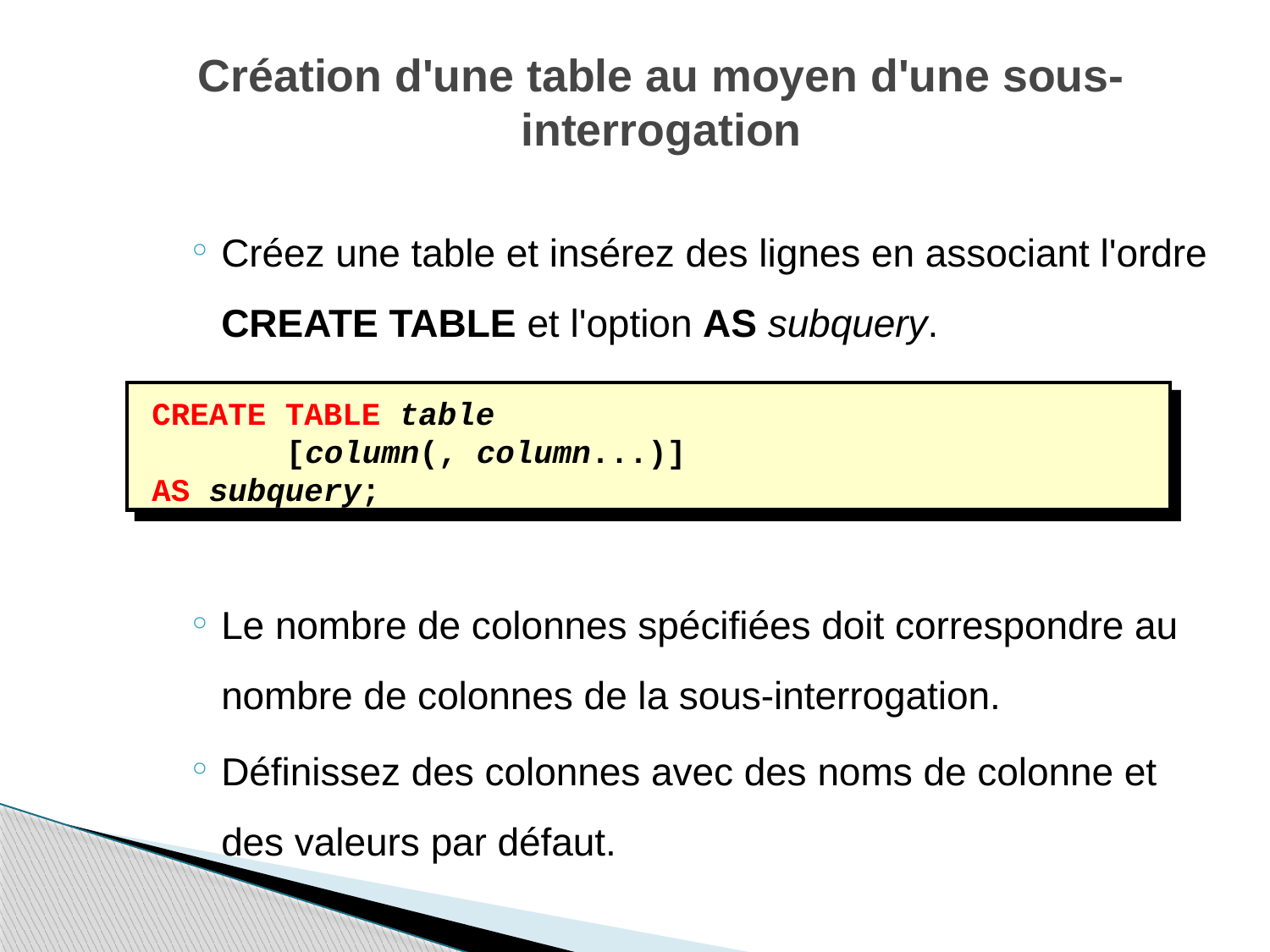

# Création d'une table au moyen d'une sous-interrogation
Créez une table et insérez des lignes en associant l'ordre CREATE TABLE et l'option AS subquery.

Le nombre de colonnes spécifiées doit correspondre au nombre de colonnes de la sous-interrogation.
Définissez des colonnes avec des noms de colonne et des valeurs par défaut.

CREATE TABLE table
  	  [column(, column...)]
AS subquery;